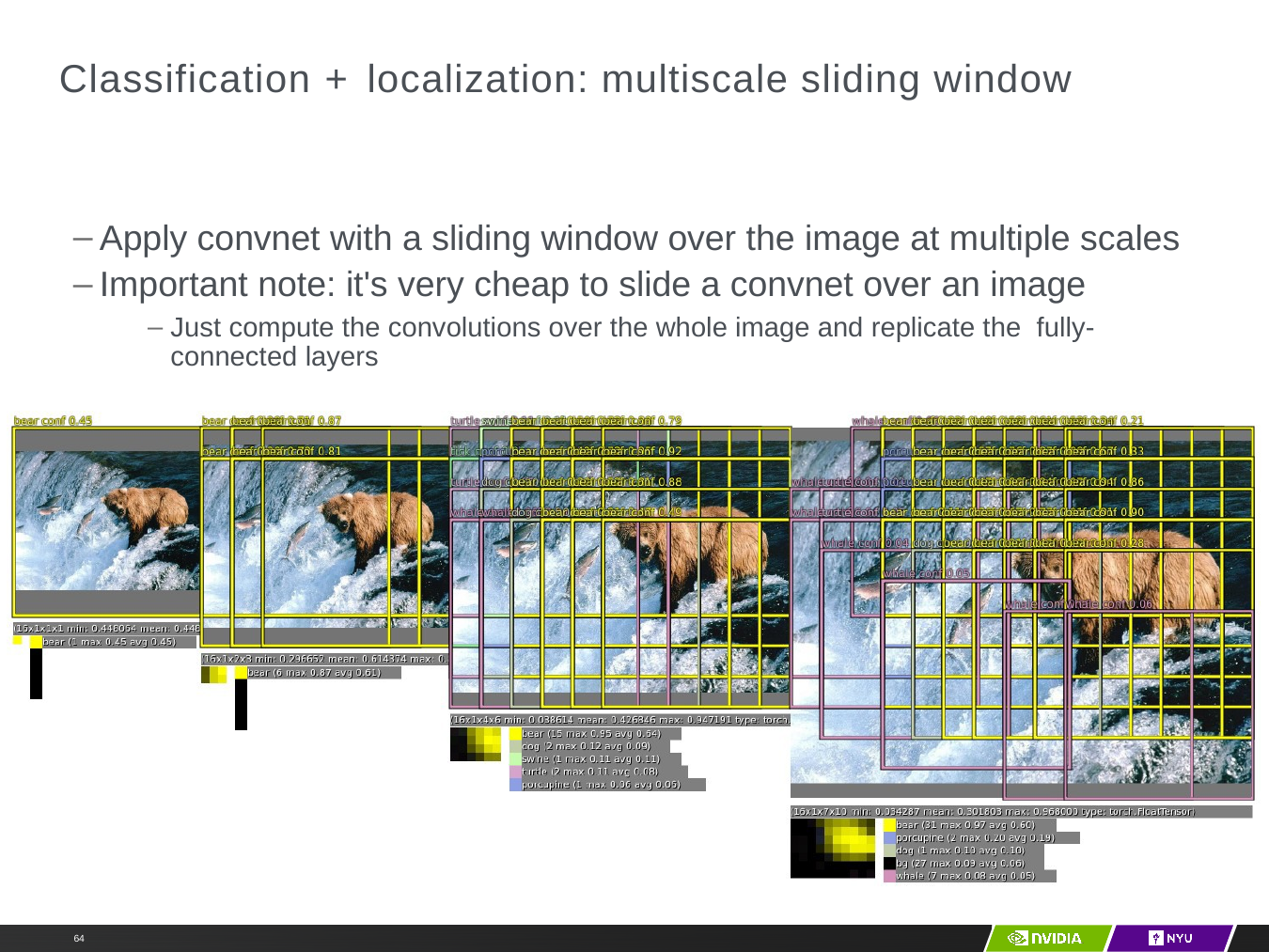

# Classification + localization: multiscale sliding window
Apply convnet with a sliding window over the image at multiple scales
Important note: it's very cheap to slide a convnet over an image
Just compute the convolutions over the whole image and replicate the  fully-connected layers